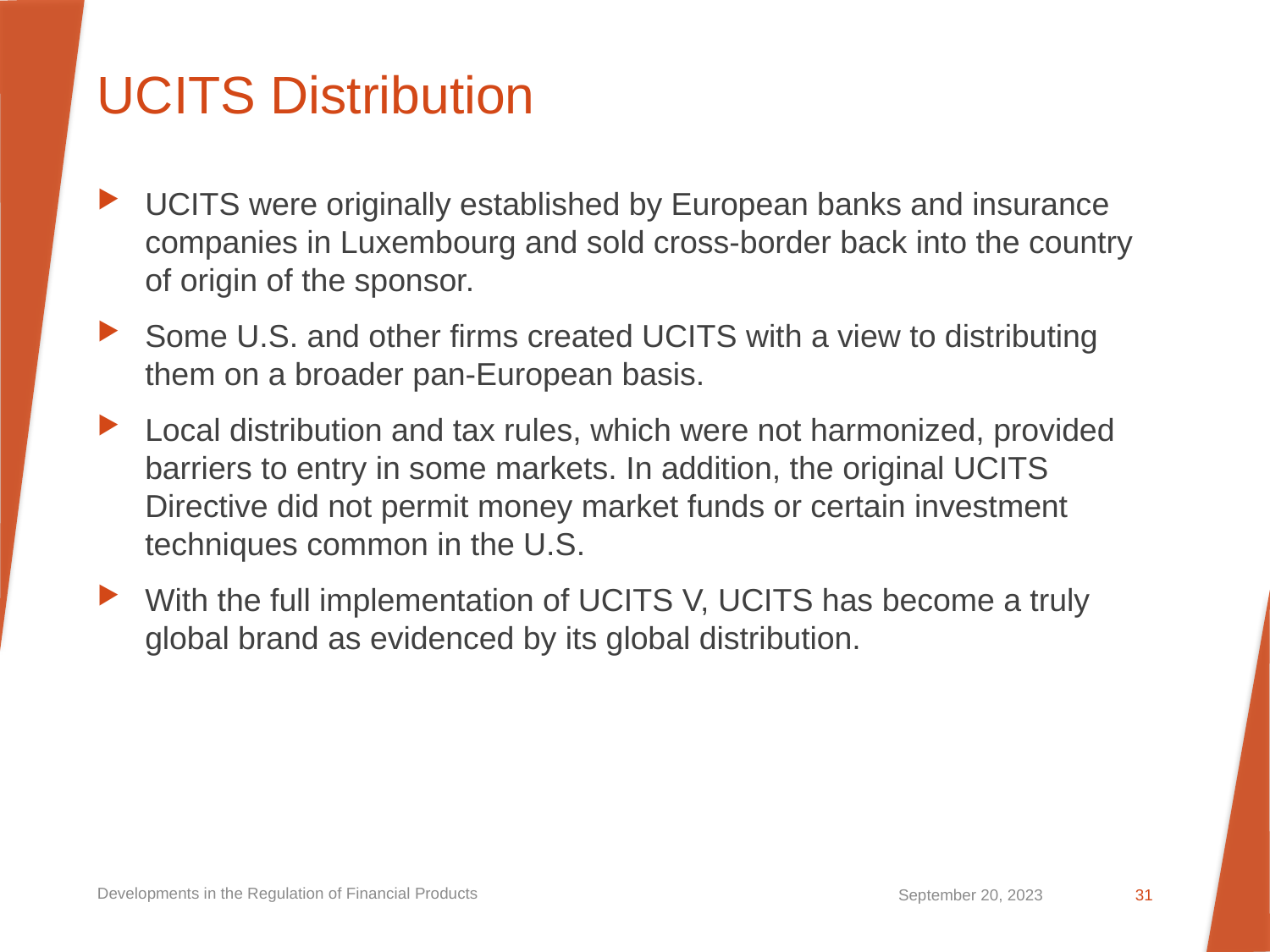

# UCITS Distribution
UCITS were originally established by European banks and insurance companies in Luxembourg and sold cross-border back into the country of origin of the sponsor.
Some U.S. and other firms created UCITS with a view to distributing them on a broader pan-European basis.
Local distribution and tax rules, which were not harmonized, provided barriers to entry in some markets. In addition, the original UCITS Directive did not permit money market funds or certain investment techniques common in the U.S.
With the full implementation of UCITS V, UCITS has become a truly global brand as evidenced by its global distribution.

Developments in the Regulation of Financial Products
September 20, 2023
31